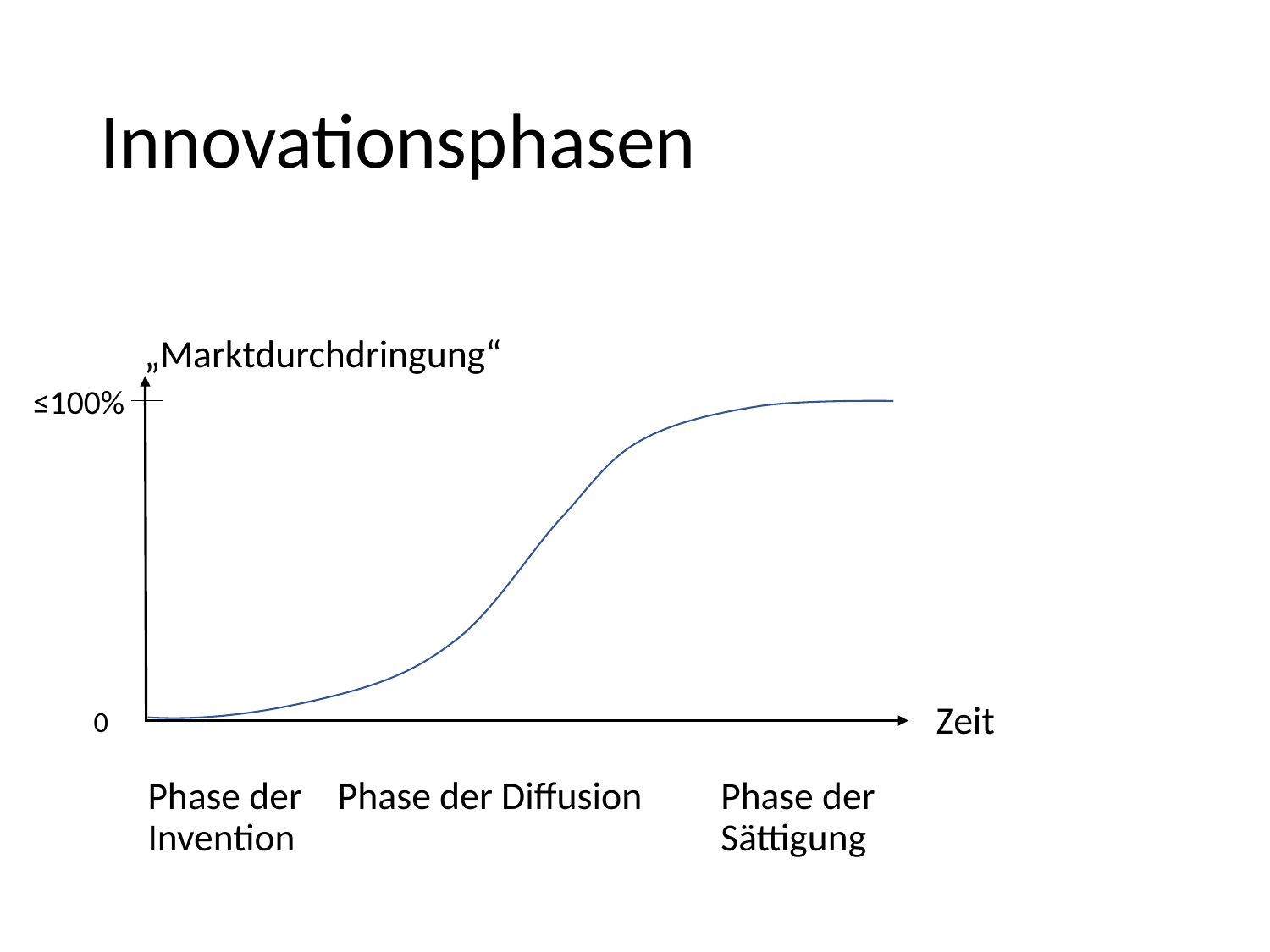

# Innovationsphasen

„Marktdurchdringung“
≤100%

Zeit
0
Phase der Diffusion
Phase der Invention
Phase der Sättigung